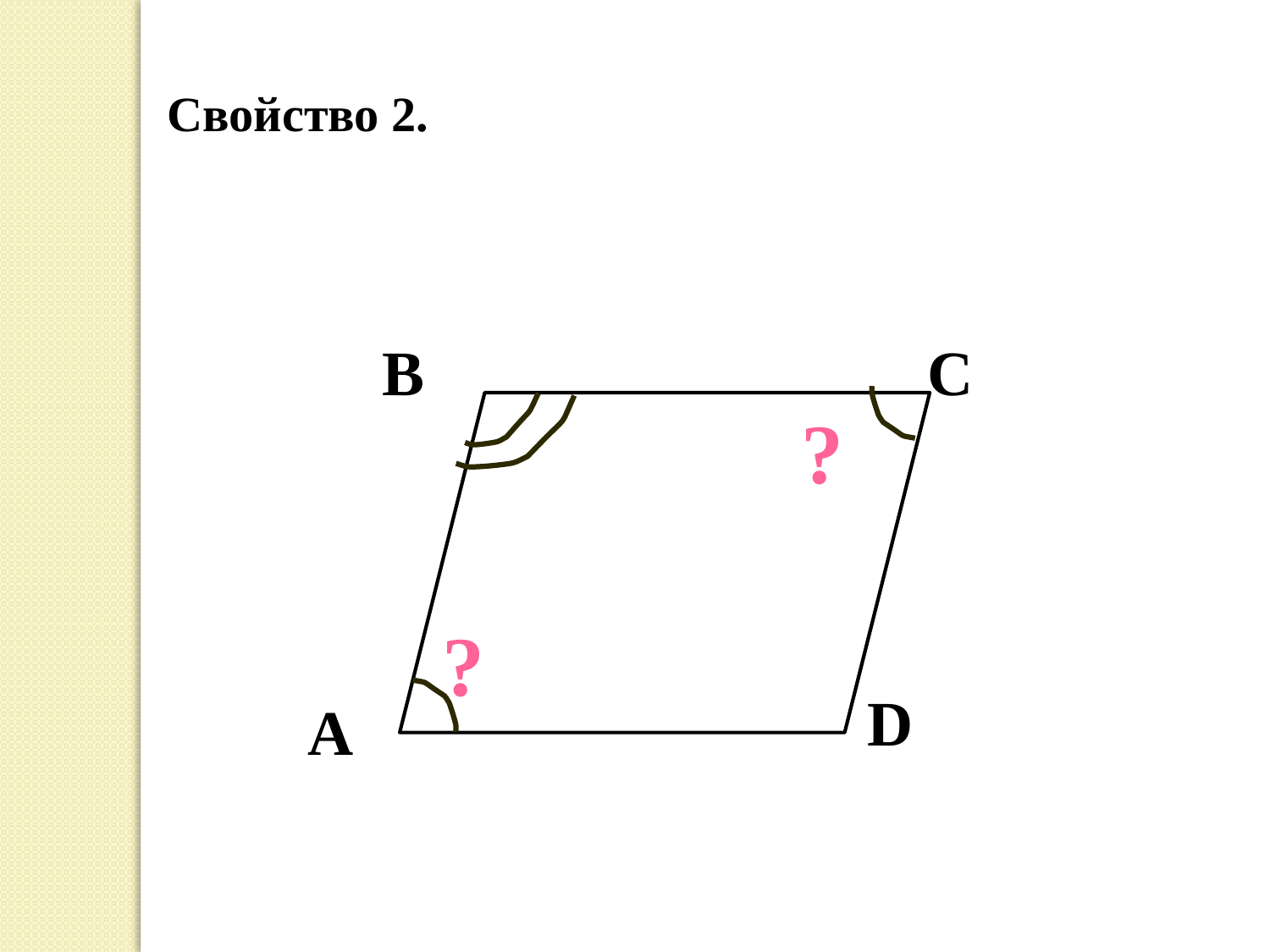

Свойство 2.
С
В

?
?

D
А